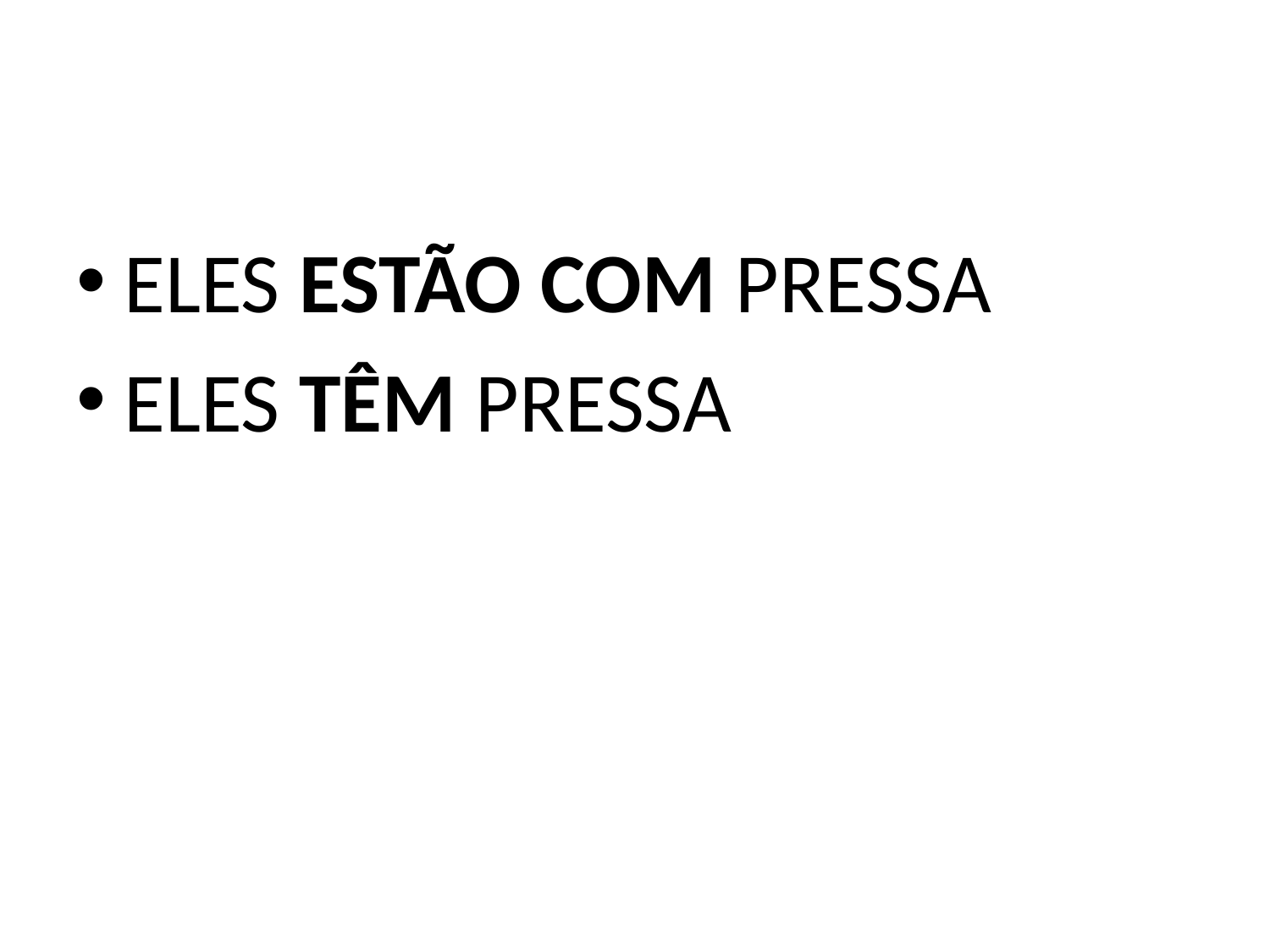

#
ELES ESTÃO COM PRESSA
ELES TÊM PRESSA